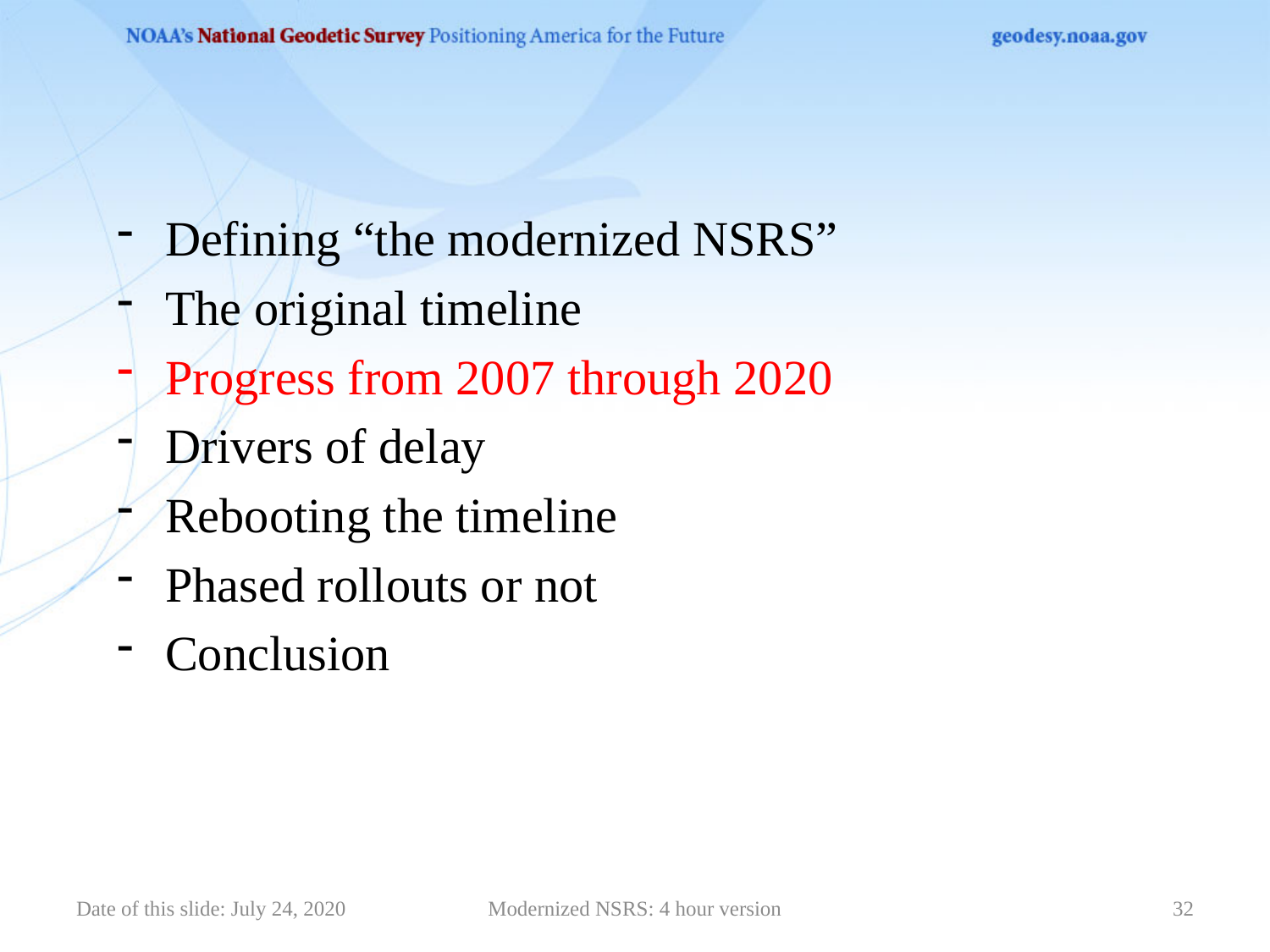

Defining “the modernized NSRS”
The original timeline
Progress from 2007 through 2020
Drivers of delay
Rebooting the timeline
Phased rollouts or not
Conclusion
Date of this slide: July 24, 2020
Modernized NSRS: 4 hour version
32